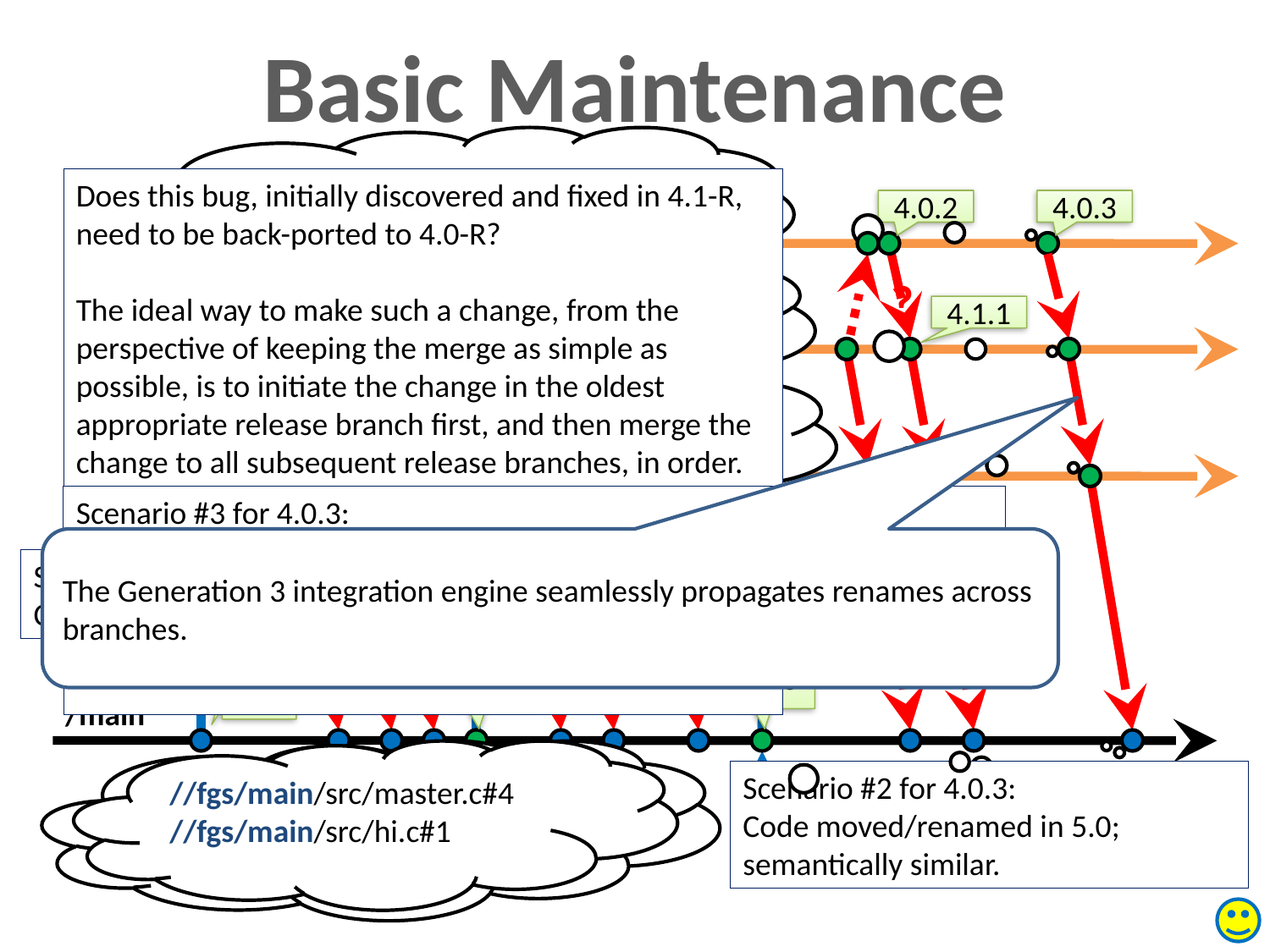

Basic Maintenance
//fgs/rel/4.0-R/src/main.c#5
//fgs/rel/4.0-R/src/hello.c#3

Does this bug, initially discovered and fixed in 4.1-R, need to be back-ported to 4.0-R?

The ideal way to make such a change, from the perspective of keeping the merge as simple as possible, is to initiate the change in the oldest appropriate release branch first, and then merge the change to all subsequent release branches, in order.

On occasions where the need for a change to exist in older branches is discovered only after a change has been made, back porting (merging from newer to older release branches) is necessary.

rel/4.0-R
4.0.0
4.0.1
4.0.2
4.0.3

//fgs/rel/4.1-R/src/main.c#1
//fgs/rel/4.1-R/src/hello.c#3

?
rel/4.1-R
4.1.0
4.1.1

//fgs/rel/5.0-R/src/main.c#2
//fgs/rel/5.0-R/src/hello.c#2

//fgs/rel/5.0-R/src/master.c#1
//fgs/rel/5.0-R/src/hi.c#1

rel/5.0-R

Scenario #3 for 4.0.3:
Change to code that has been overhauled, deprecated, or refactored to the nth degree in 5.x.  Do nothing!  Or, add a new “To Do” to consider impact in subsequent releases.
The Generation 3 integration engine seamlessly propagates renames across branches.
Scenario #1 for 4.0.3:
Change to code that hasn’t changed much in 4.x or 5.x.  Just Merge It.
4.1
5.0
4.0
/main

//fgs/main/src/main.c#29
//fgs/main/src/hello.c#42

//fgs/main/src/master.c#4
//fgs/main/src/hi.c#1

Scenario #2 for 4.0.3:
Code moved/renamed in 5.0; semantically similar.